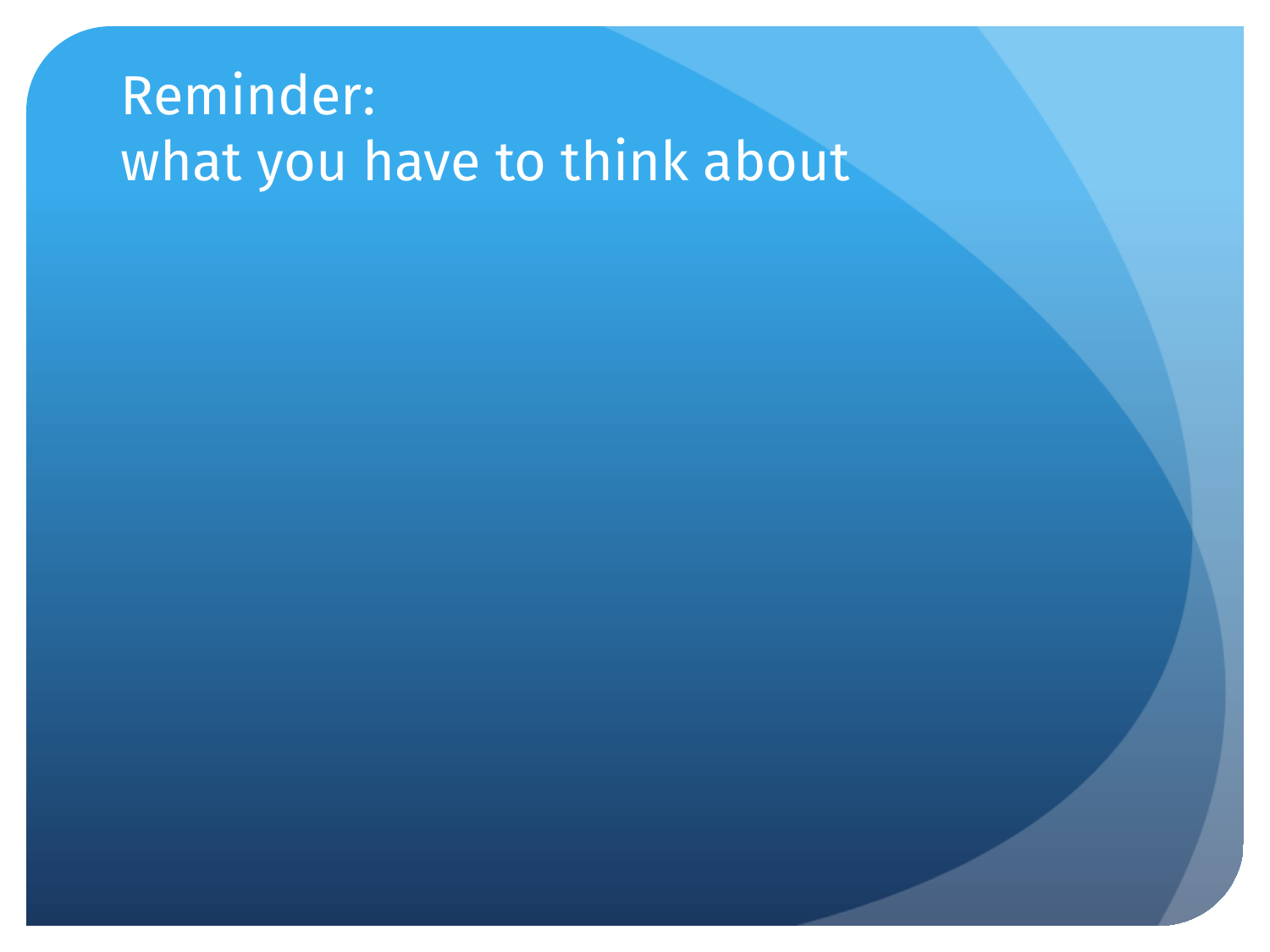

# Reminder: what you have to think about